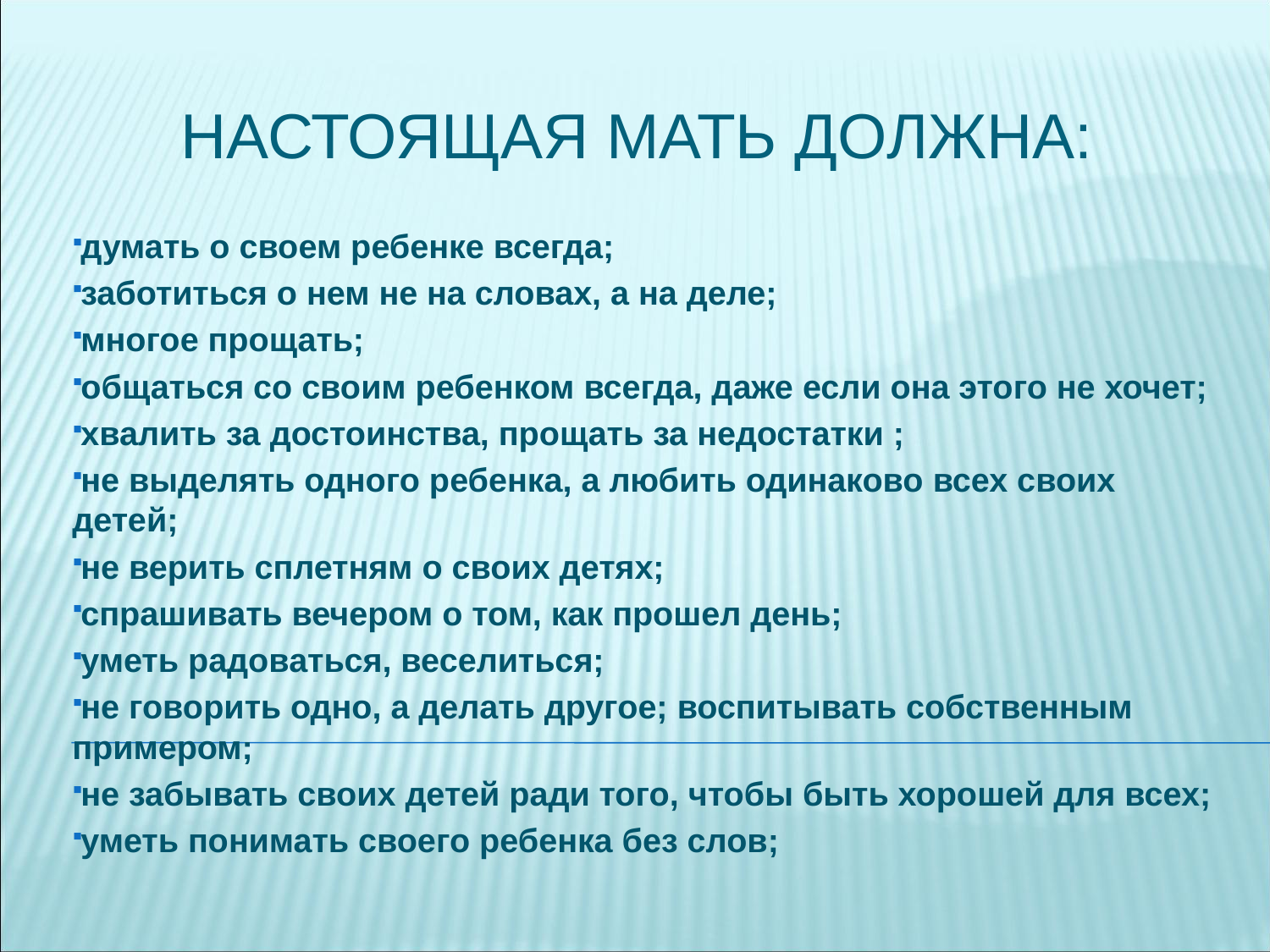

# Настоящая мать должна:
думать о своем ребенке всегда;
заботиться о нем не на словах, а на деле;
многое прощать;
общаться со своим ребенком всегда, даже если она этого не хочет;
хвалить за достоинства, прощать за недостатки ;
не выделять одного ребенка, а любить одинаково всех своих детей;
не верить сплетням о своих детях;
спрашивать вечером о том, как прошел день;
уметь радоваться, веселиться;
не говорить одно, а делать другое; воспитывать собственным примером;
не забывать своих детей ради того, чтобы быть хорошей для всех;
уметь понимать своего ребенка без слов;